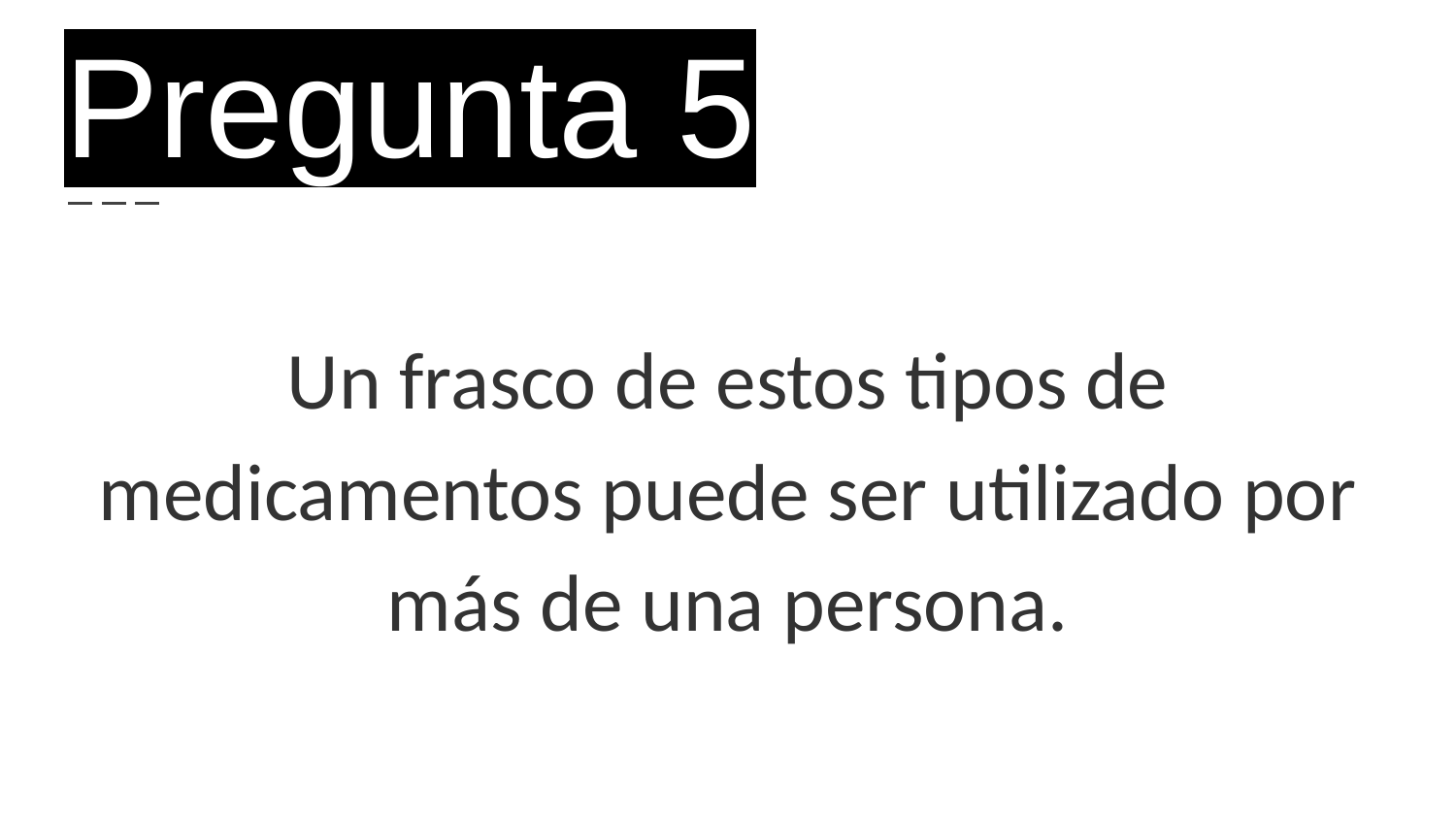

# Pregunta 5
Un frasco de estos tipos de medicamentos puede ser utilizado por más de una persona.